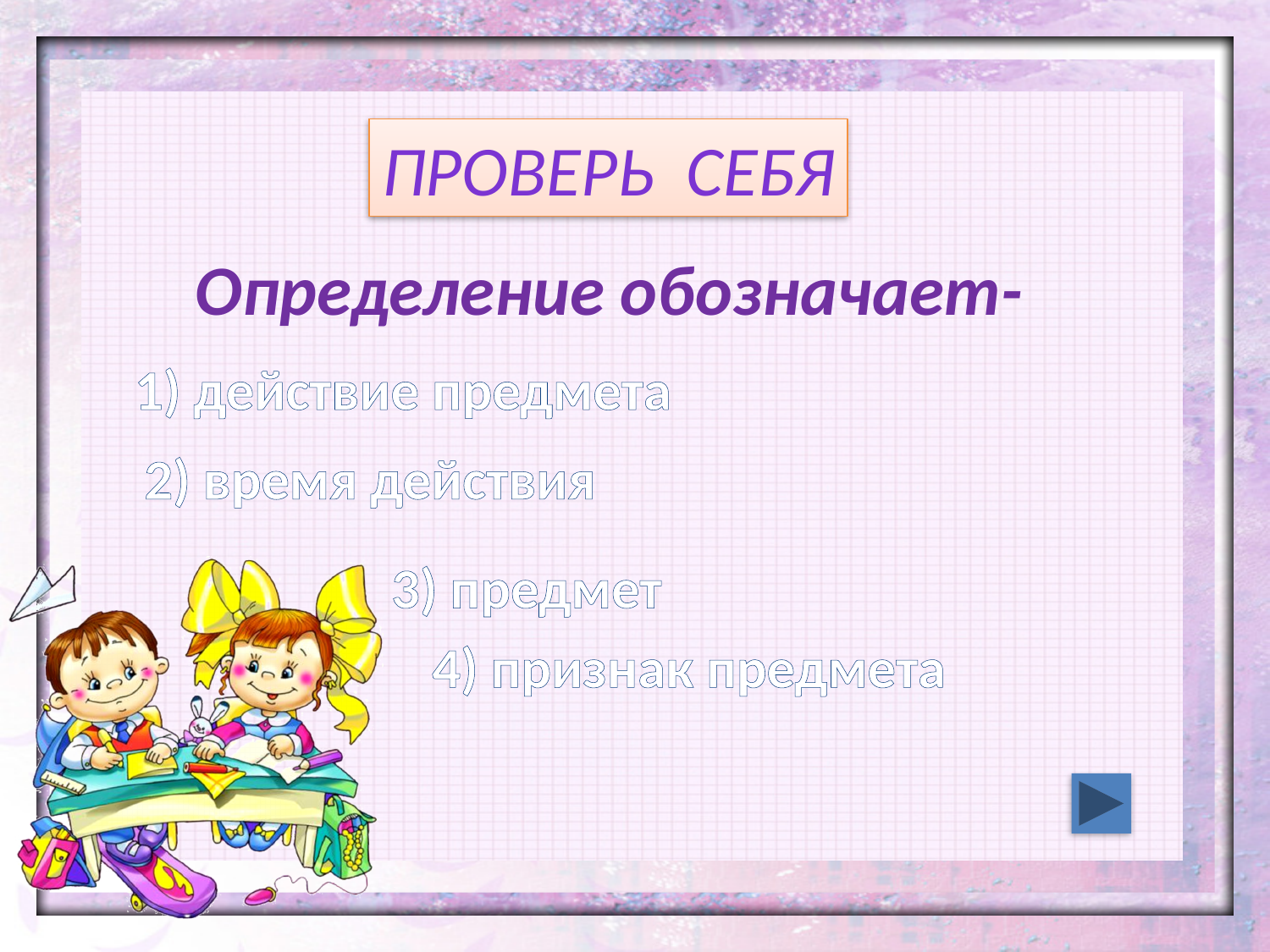

Проверь  себя
Определение обозначает-
1) действие предмета
2) время действия
3) предмет
4) признак предмета